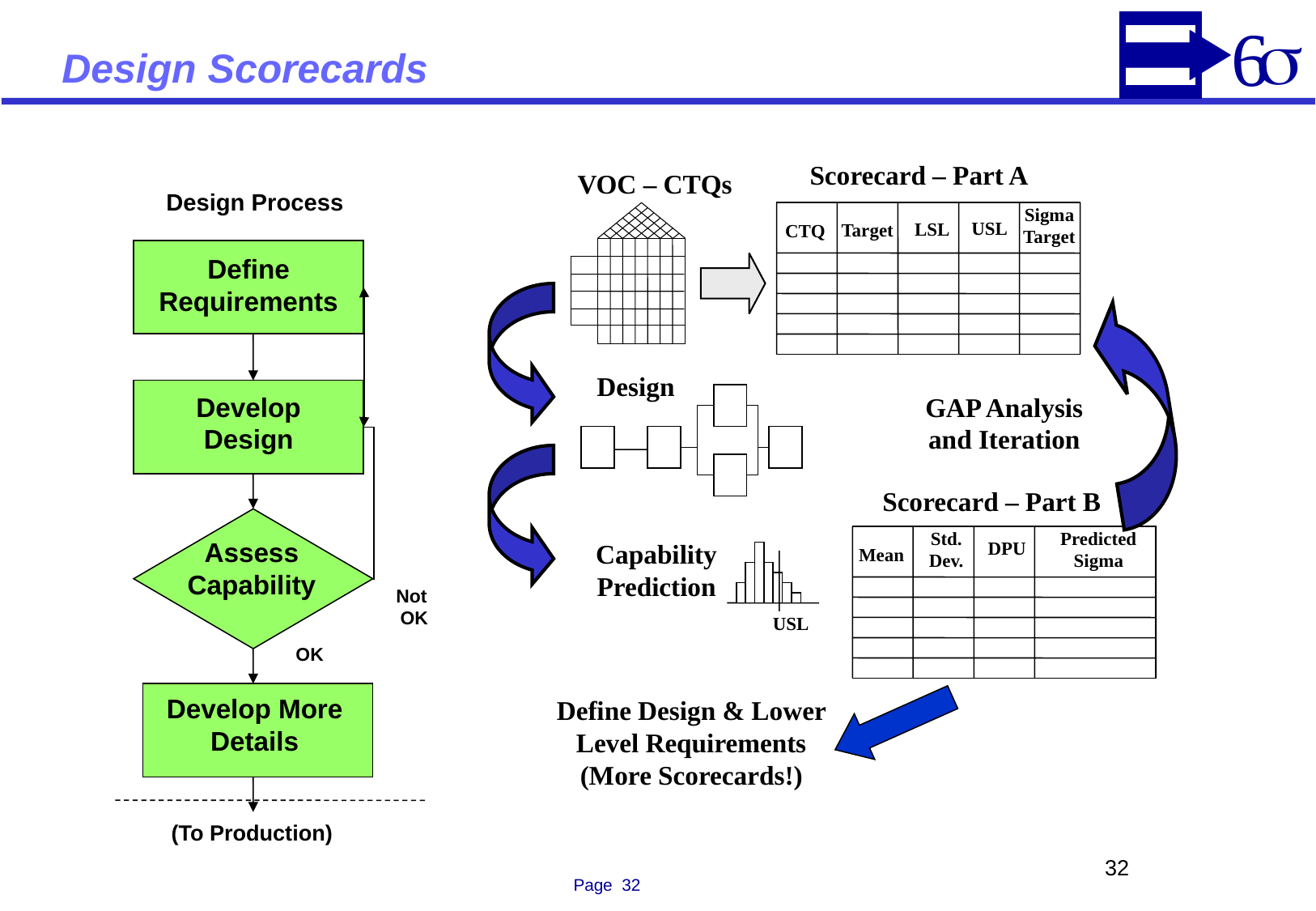

# Design Scorecards
Scorecard – Part A
VOC – CTQs
Design Process
Sigma
Target

USL
LSL
Target
CTQ

Define Requirements

Design

Develop Design

GAP Analysis and Iteration

Scorecard – Part B

Std.
Dev.
Predicted
Sigma

Assess Capability
Capability Prediction
DPU
Mean

USL

Not
OK

OK

Develop More Details
Define Design & Lower Level Requirements
(More Scorecards!)

(To Production)